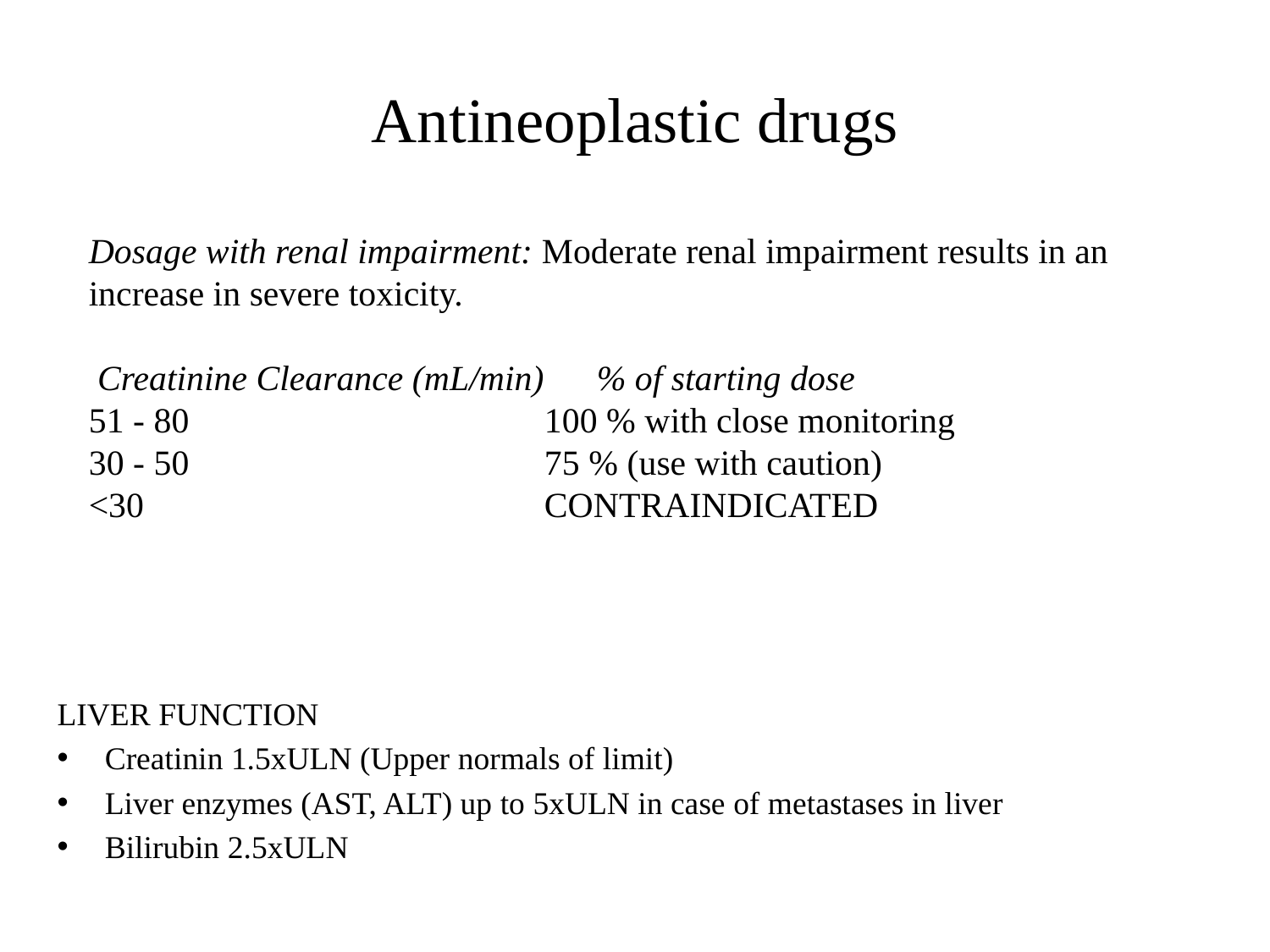

# Antineoplastic drugs
Dosage with renal impairment: Moderate renal impairment results in an increase in severe toxicity.

 Creatinine Clearance (mL/min) 	% of starting dose
51 - 80 	                                     100 % with close monitoring
30 - 50 	                                     75 % (use with caution)
<30 	                                     CONTRAINDICATED
LIVER FUNCTION
Creatinin 1.5xULN (Upper normals of limit)
Liver enzymes (AST, ALT) up to 5xULN in case of metastases in liver
Bilirubin 2.5xULN